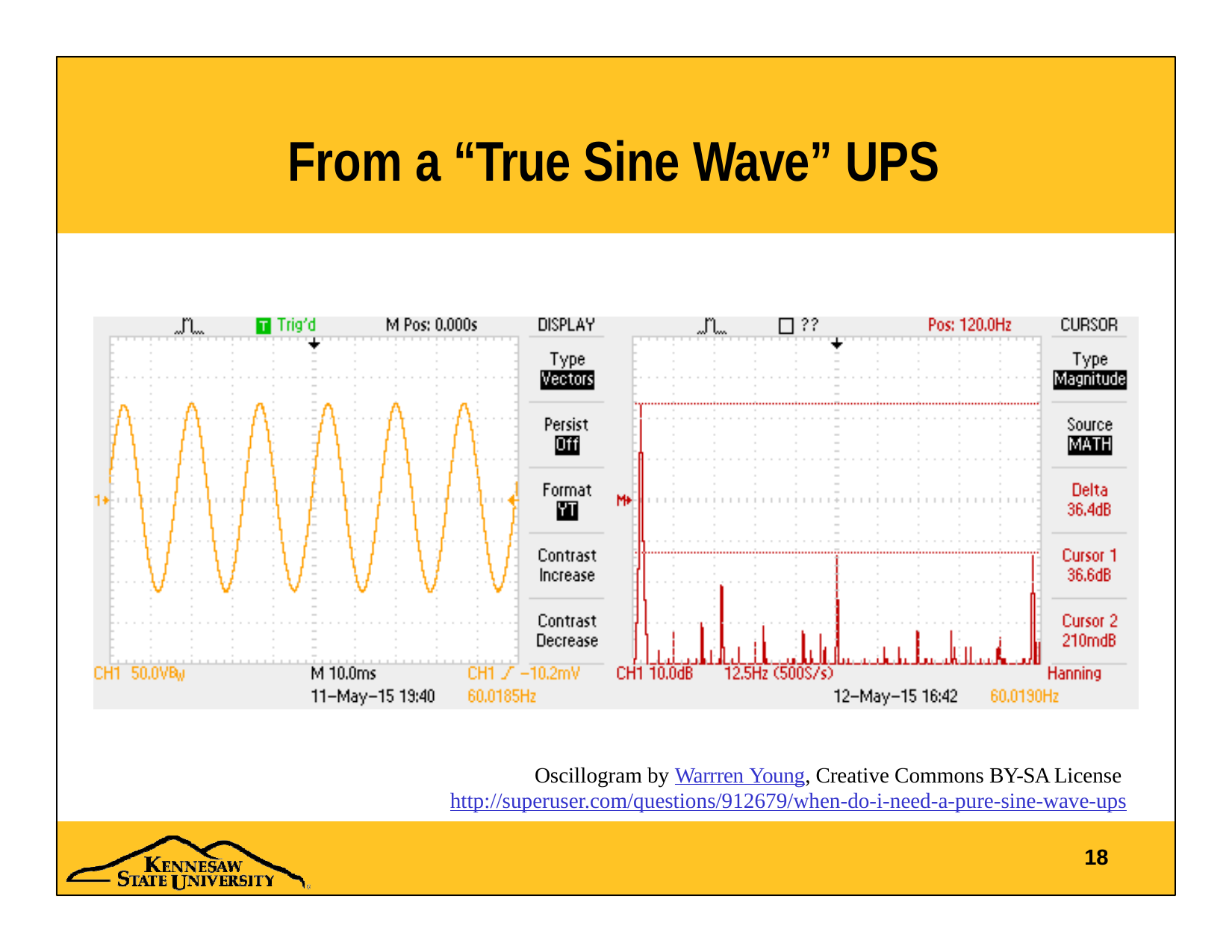

# From a “True Sine Wave” UPS

Oscillogram by Warrren Young, Creative Commons BY-SA License  http://superuser.com/questions/912679/when-do-i-need-a-pure-sine-wave-ups

18